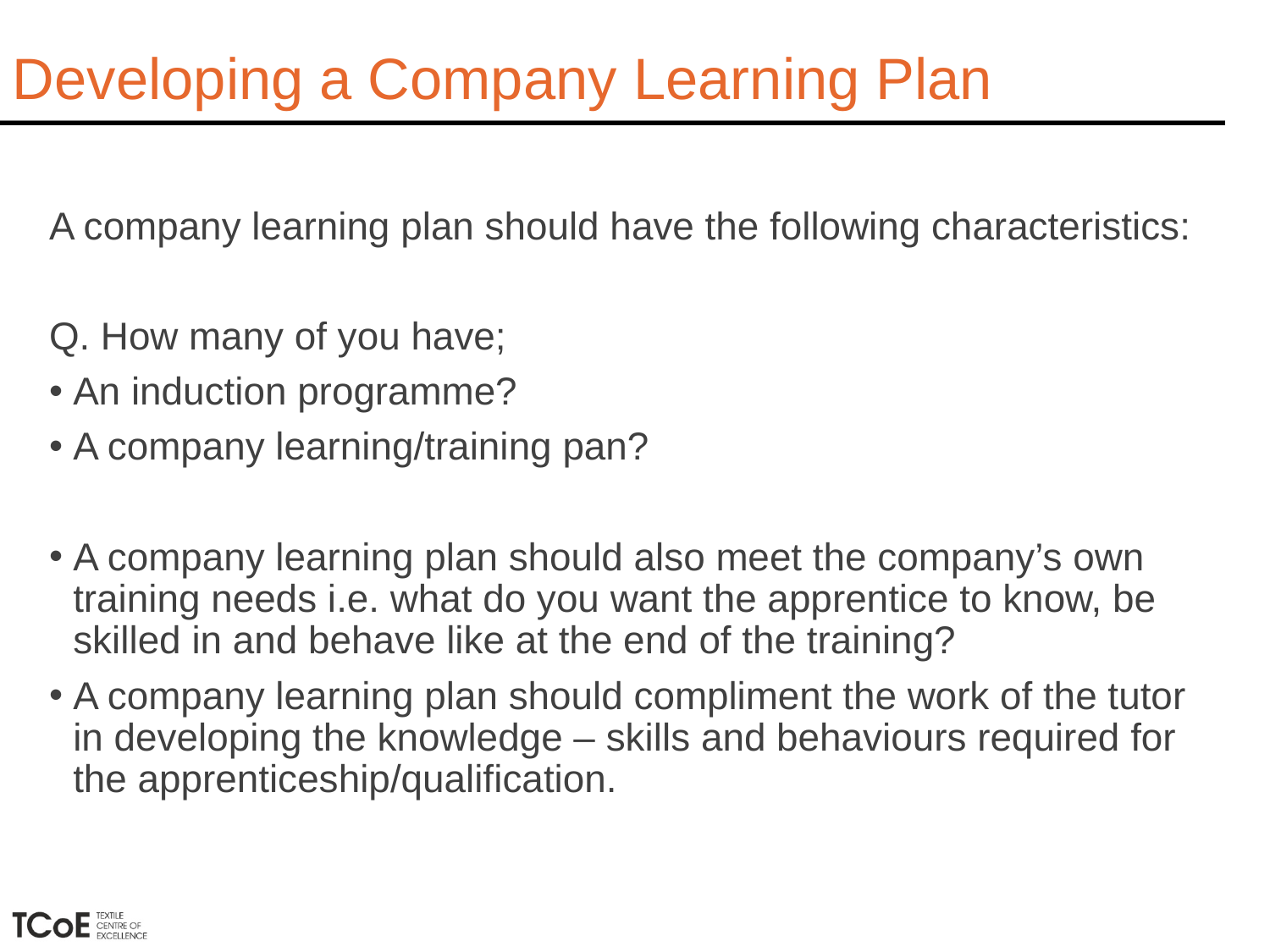

# Developing a Company Learning Plan
A company learning plan should have the following characteristics:

Q. How many of you have;
An induction programme?
A company learning/training pan?

A company learning plan should also meet the company’s own training needs i.e. what do you want the apprentice to know, be skilled in and behave like at the end of the training?
A company learning plan should compliment the work of the tutor in developing the knowledge – skills and behaviours required for the apprenticeship/qualification.